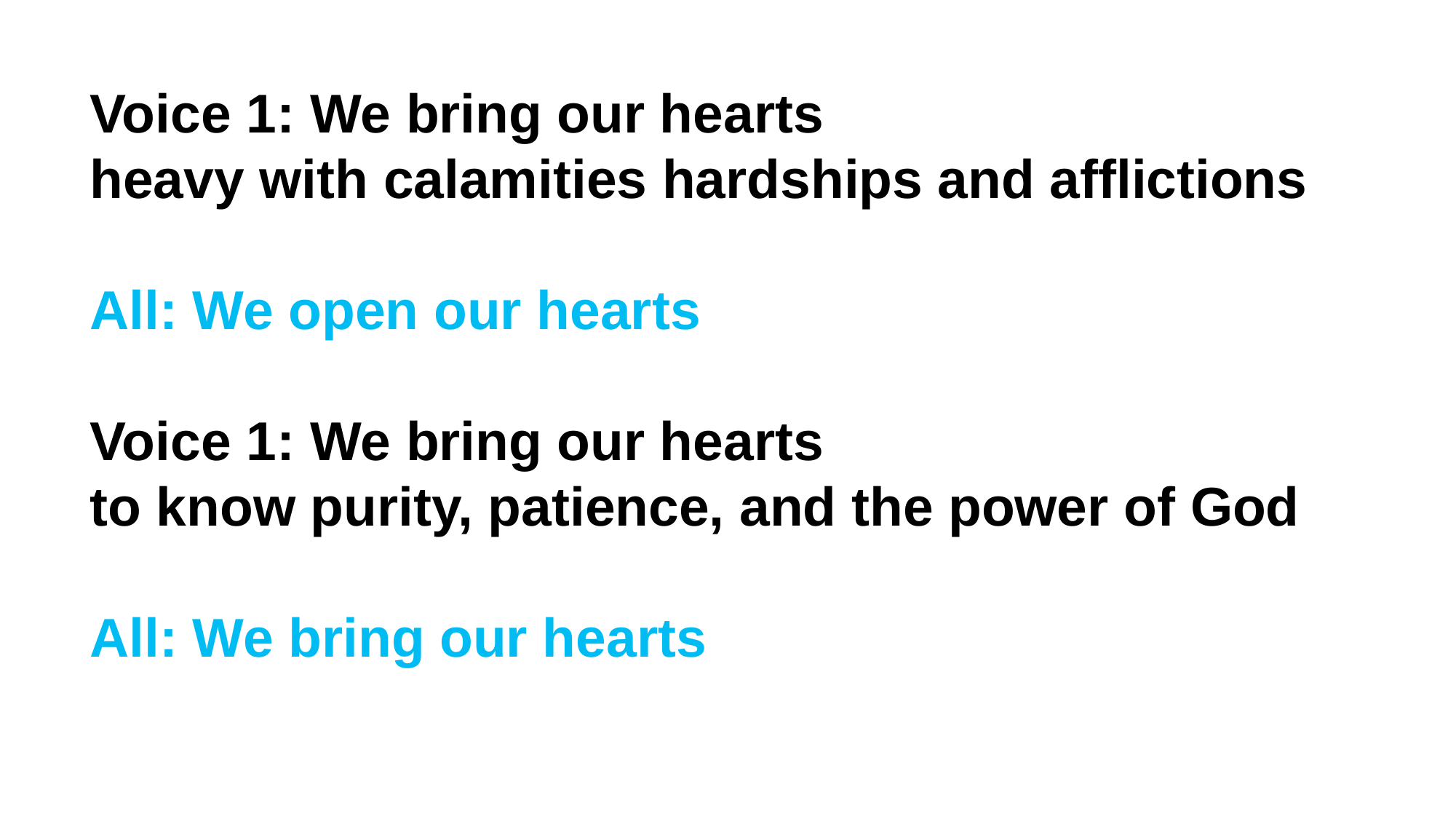

Voice 1: We bring our hearts
heavy with calamities hardships and afflictions

All: We open our hearts
Voice 1: We bring our hearts
to know purity, patience, and the power of God
All: We bring our hearts